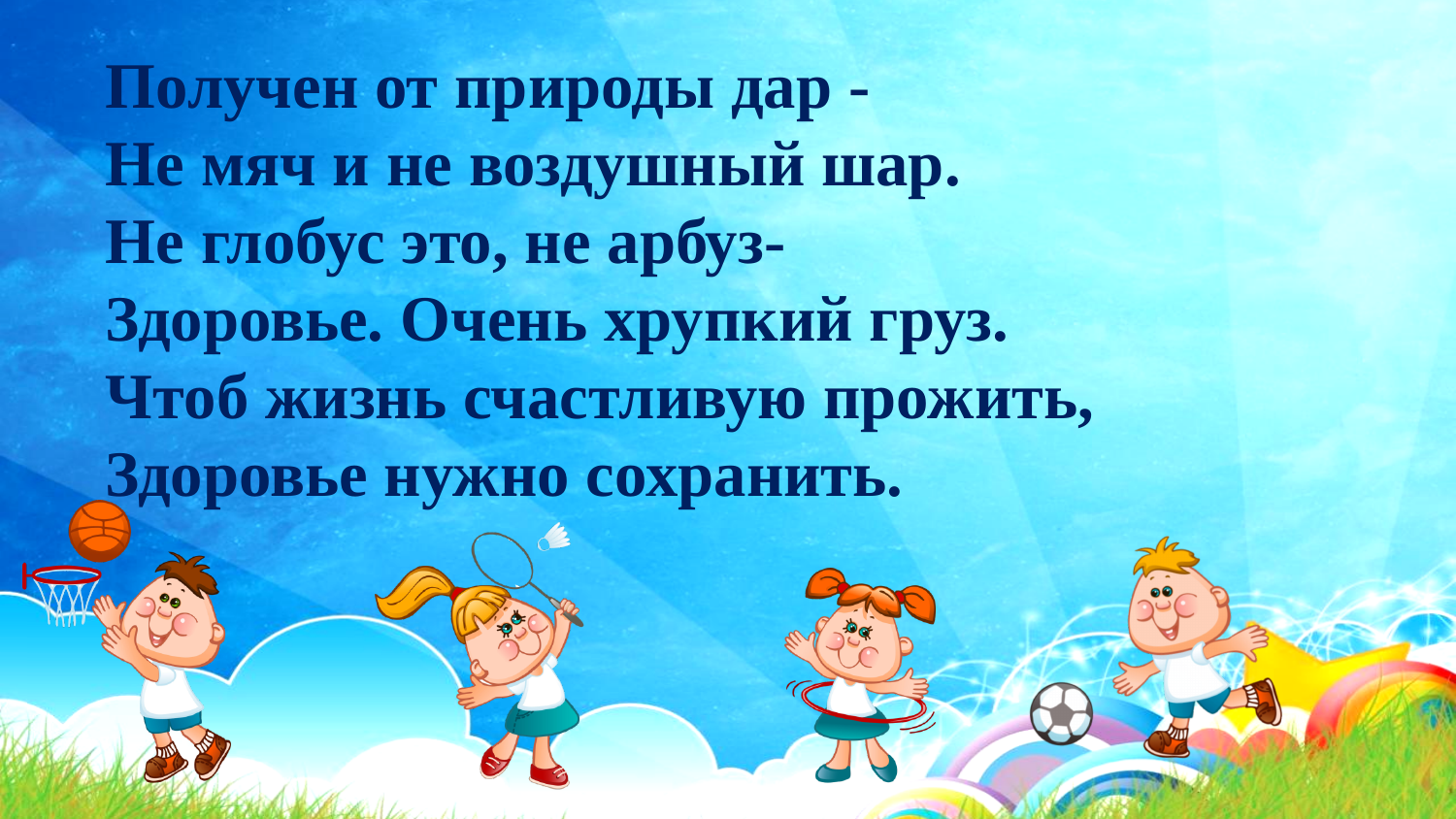

Получен от природы дар -
Не мяч и не воздушный шар.
Не глобус это, не арбуз-
Здоровье. Очень хрупкий груз.
Чтоб жизнь счастливую прожить,
Здоровье нужно сохранить.